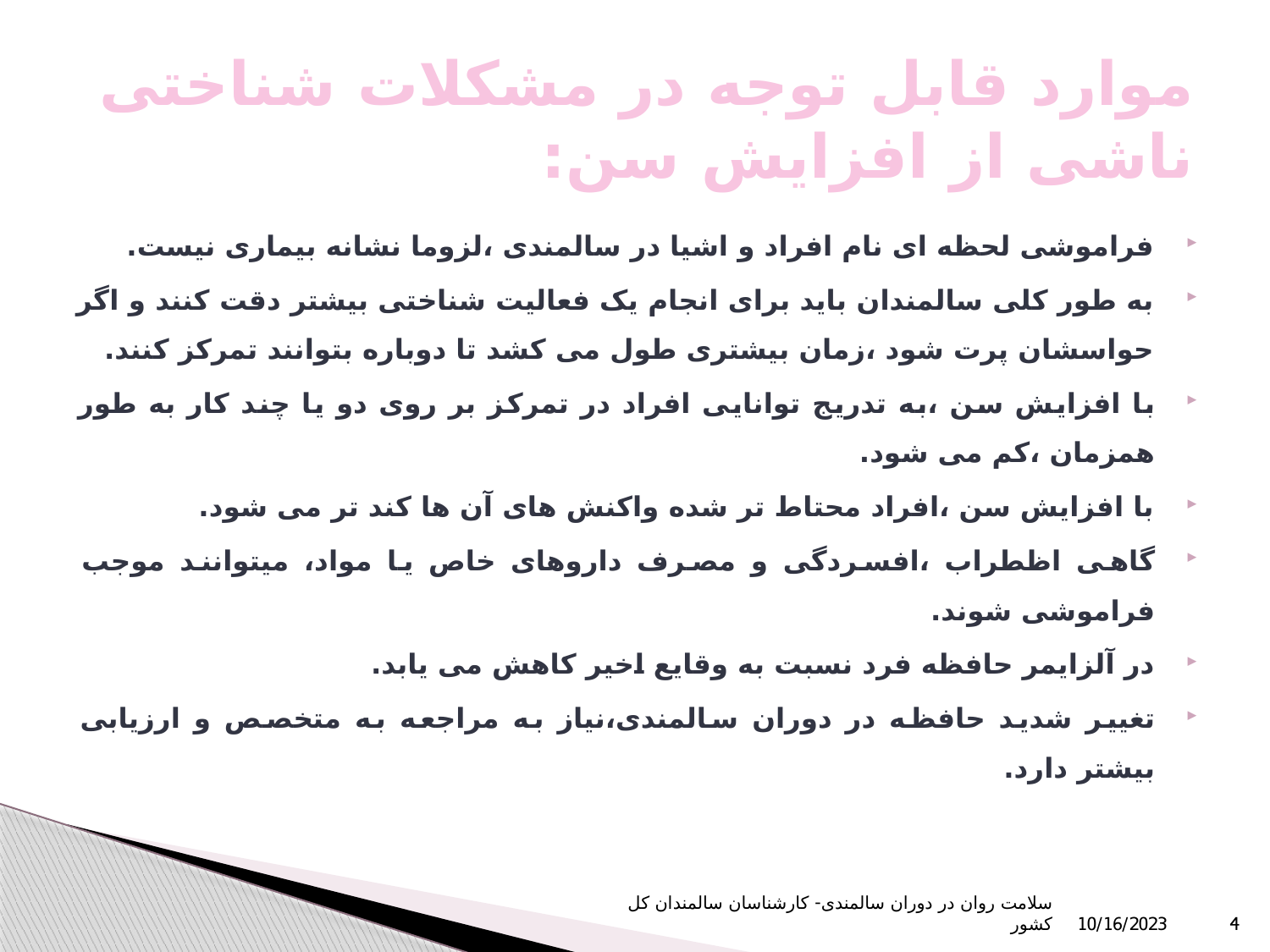

# موارد قابل توجه در مشکلات شناختی ناشی از افزایش سن:
فراموشی لحظه ای نام افراد و اشیا در سالمندی ،لزوما نشانه بیماری نیست.
به طور کلی سالمندان باید برای انجام یک فعالیت شناختی بیشتر دقت کنند و اگر حواسشان پرت شود ،زمان بیشتری طول می کشد تا دوباره بتوانند تمرکز کنند.
با افزایش سن ،به تدریج توانایی افراد در تمرکز بر روی دو یا چند کار به طور همزمان ،کم می شود.
با افزایش سن ،افراد محتاط تر شده واکنش های آن ها کند تر می شود.
گاهی اظطراب ،افسردگی و مصرف داروهای خاص یا مواد، میتوانند موجب فراموشی شوند.
در آلزایمر حافظه فرد نسبت به وقایع اخیر کاهش می یابد.
تغییر شدید حافظه در دوران سالمندی،نیاز به مراجعه به متخصص و ارزیابی بیشتر دارد.
سلامت روان در دوران سالمندی- کارشناسان سالمندان کل کشور
10/16/2023
4